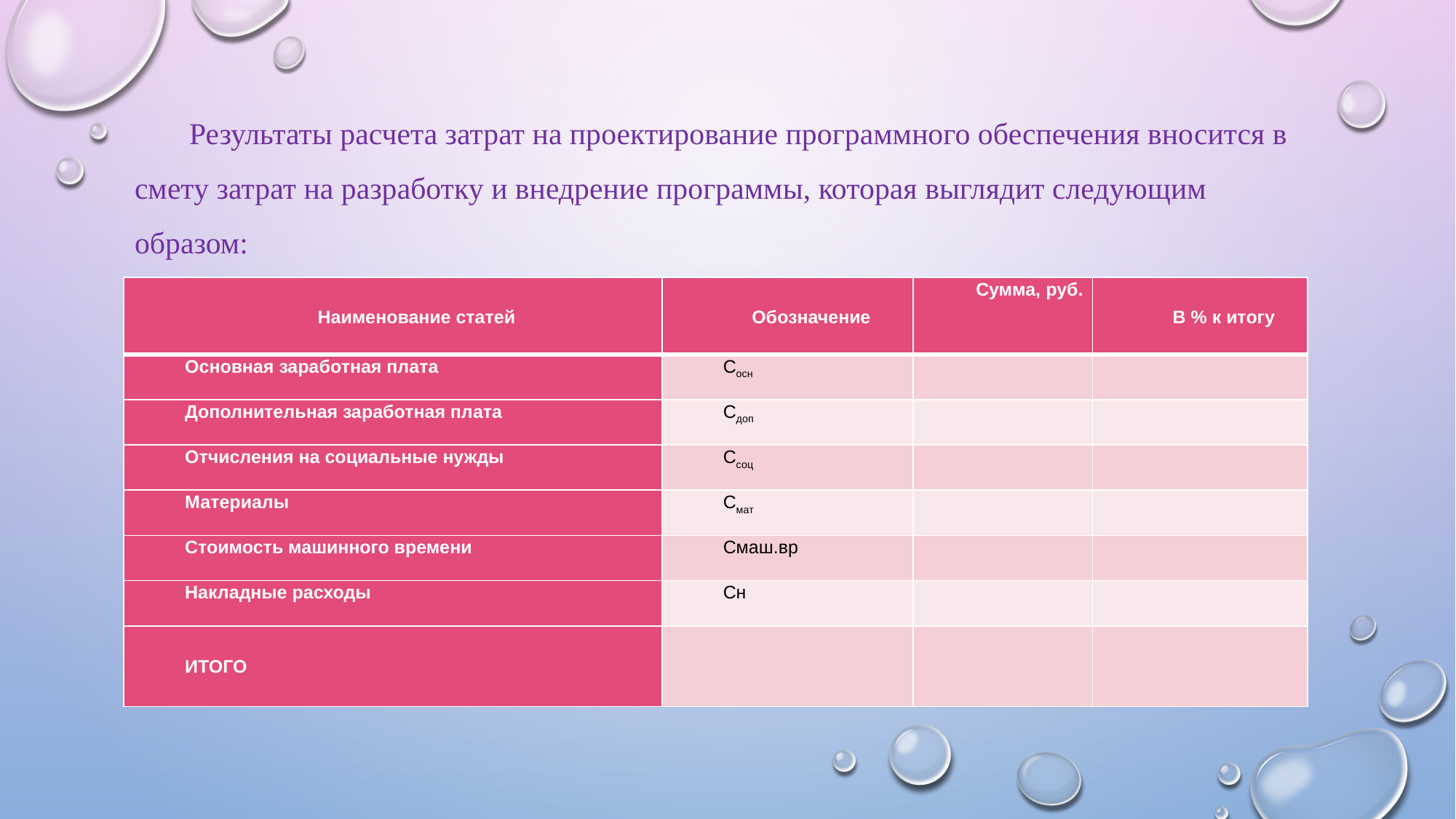

Результаты расчета затрат на проектирование программного обеспечения вносится в смету затрат на разработку и внедрение программы, которая выглядит следующим образом:
| Наименование статей | Обозначение | Сумма, руб. | В % к итогу |
| --- | --- | --- | --- |
| Основная заработная плата | Сосн |  |  |
| Дополнительная заработная плата | Сдоп |  |  |
| Отчисления на социальные нужды | Ссоц |  |  |
| Материалы | Смат |  |  |
| Стоимость машинного времени | Смаш.вр |  |  |
| Накладные расходы | Сн |  |  |
| ИТОГО |  |  |  |